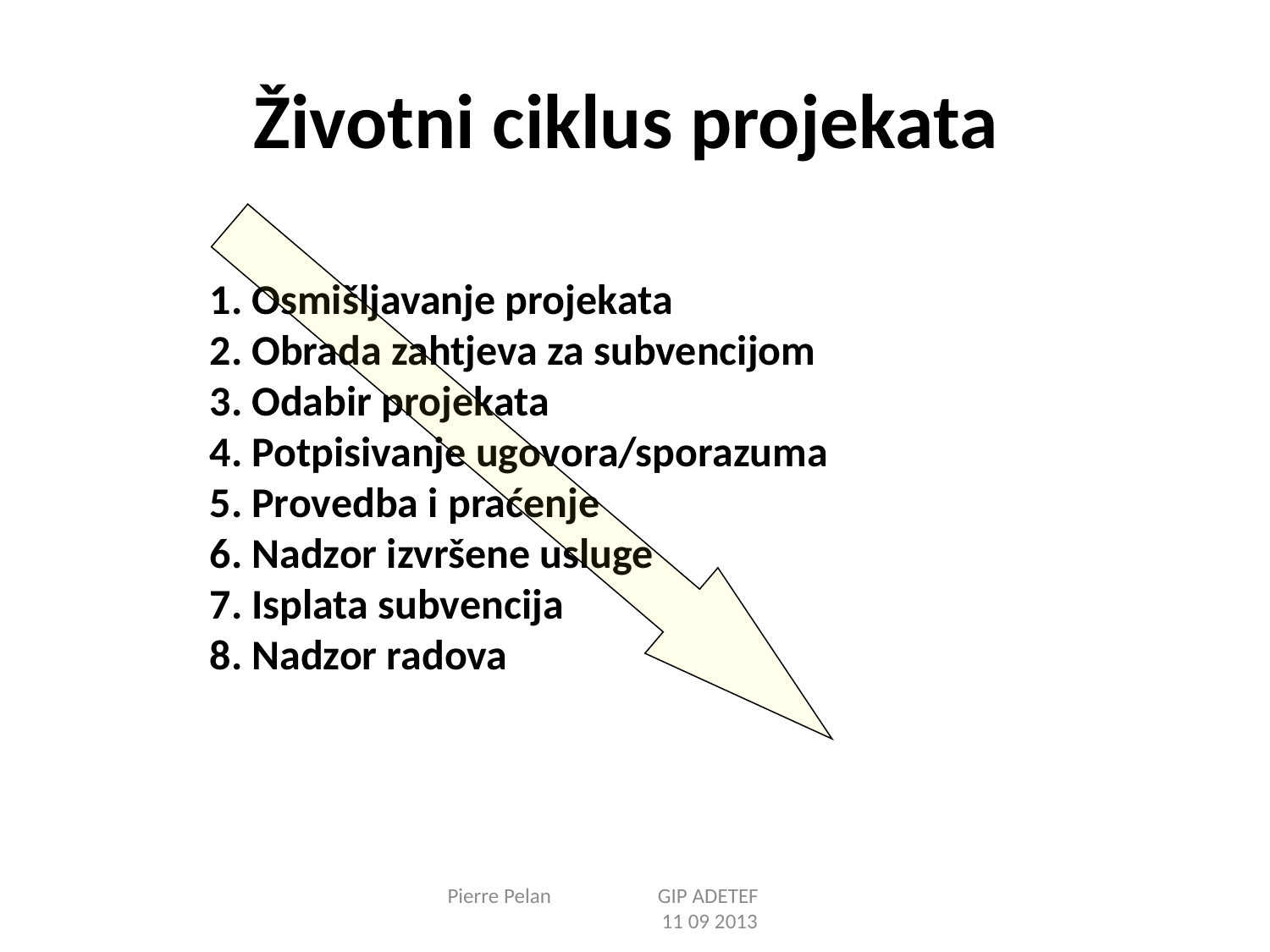

# Životni ciklus projekata

1. Osmišljavanje projekata
2. Obrada zahtjeva za subvencijom
3. Odabir projekata
4. Potpisivanje ugovora/sporazuma
5. Provedba i praćenje
6. Nadzor izvršene usluge
7. Isplata subvencija
8. Nadzor radova

Pierre Pelan                      GIP ADETEF                                             11 09 2013